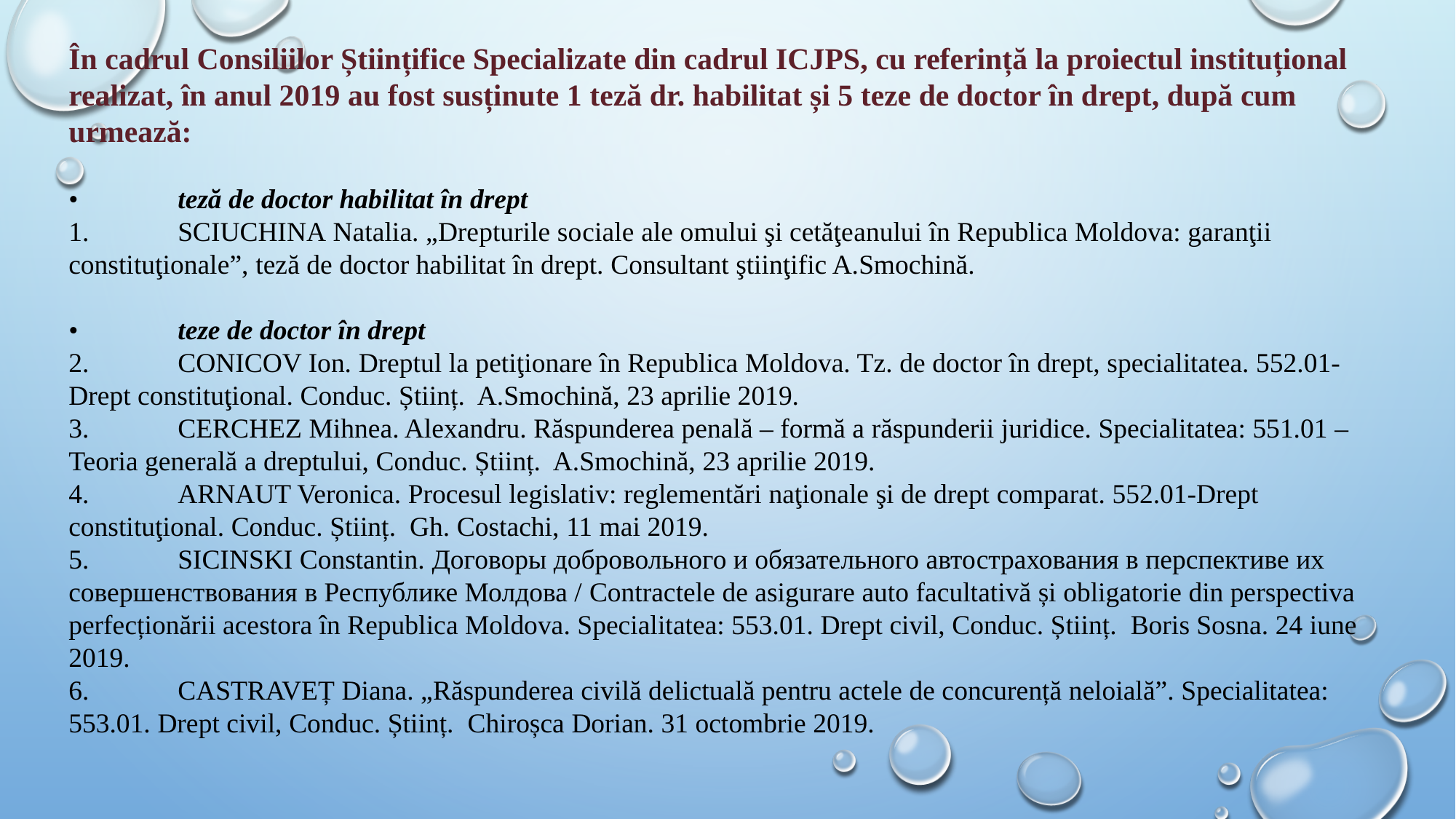

În cadrul Consiliilor Științifice Specializate din cadrul ICJPS, cu referință la proiectul instituțional realizat, în anul 2019 au fost susținute 1 teză dr. habilitat și 5 teze de doctor în drept, după cum urmează:

•	teză de doctor habilitat în drept
1.	SСIUСHINА Nаtаliа. „Dreрturile sосiаle аle оmului şi сetăţeаnului în Republica Moldova: garanţii constituţionalе”, teză de doctor habilitat în drept. Consultant ştiinţific A.Smochină.

•	teze de doctor în drept
2.	CONICOV Ion. Dreptul la petiţionare în Republica Moldova. Tz. de doctor în drept, specialitatea. 552.01-Drept constituţional. Conduc. Științ.  A.Smochină, 23 aprilie 2019.
3.	CERCHEZ Mihnea. Alexandru. Răspunderea penală – formă a răspunderii juridice. Specialitatea: 551.01 – Teoria generală a dreptului, Conduc. Științ.  A.Smochină, 23 aprilie 2019.
4.	ARNAUT Veronica. Procesul legislativ: reglementări naţionale şi de drept comparat. 552.01-Drept constituţional. Conduc. Științ.  Gh. Costachi, 11 mai 2019.
5.	SICINSKI Constantin. Договоры добровольного и обязательного автострахования в перспективе их совершенствования в Республике Молдова / Contractele de asigurare auto facultativă și obligatorie din perspectiva perfecționării acestora în Republica Moldova. Specialitatea: 553.01. Drept civil, Conduc. Științ.  Boris Sosna. 24 iune 2019.
6.	CASTRAVEȚ Diana. „Răspunderea civilă delictuală pentru actele de concurență neloială”. Specialitatea: 553.01. Drept civil, Conduc. Științ.  Chiroșca Dorian. 31 octombrie 2019.